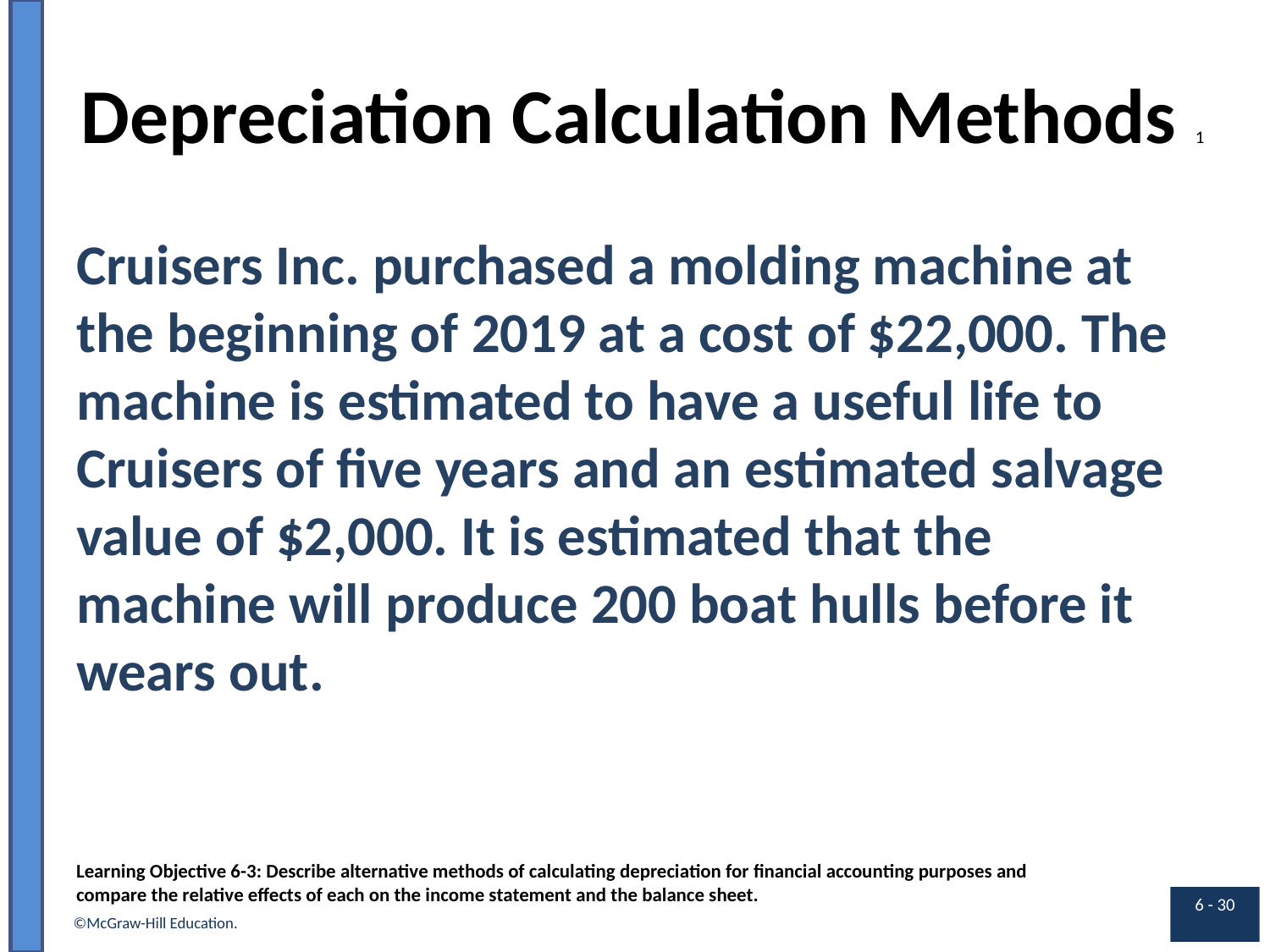

# Depreciation Calculation Methods 1
Cruisers Inc. purchased a molding machine at the beginning of 2019 at a cost of $22,000. The machine is estimated to have a useful life to Cruisers of five years and an estimated salvage value of $2,000. It is estimated that the machine will produce 200 boat hulls before it wears out.
Learning Objective 6-3: Describe alternative methods of calculating depreciation for financial accounting purposes and compare the relative effects of each on the income statement and the balance sheet.